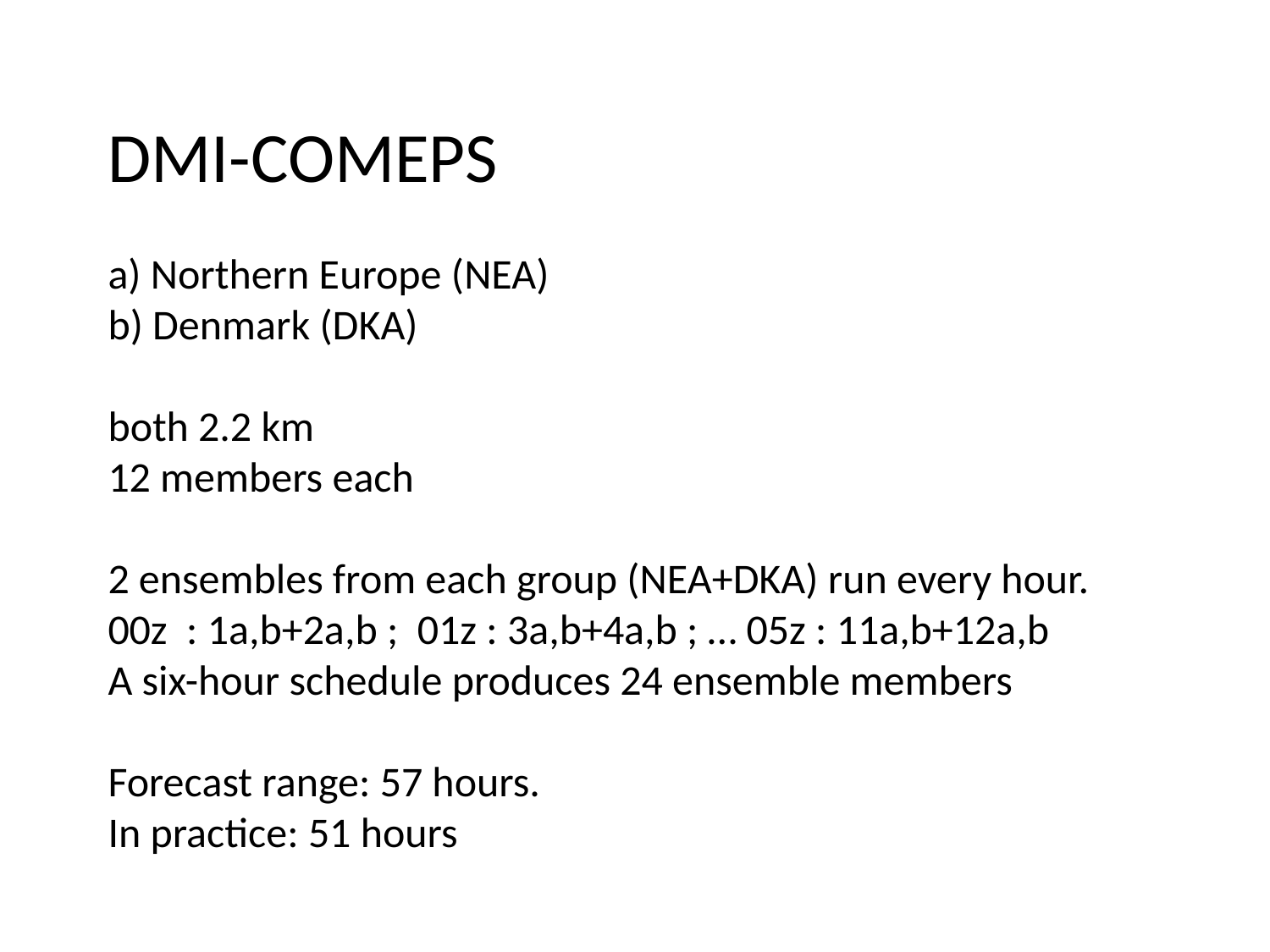

# DMI-COMEPS a) Northern Europe (NEA) b) Denmark (DKA) both 2.2 km 12 members each 2 ensembles from each group (NEA+DKA) run every hour. 00z  : 1a,b+2a,b ;  01z : 3a,b+4a,b ; … 05z : 11a,b+12a,b A six-hour schedule produces 24 ensemble members Forecast range: 57 hours. In practice: 51 hours